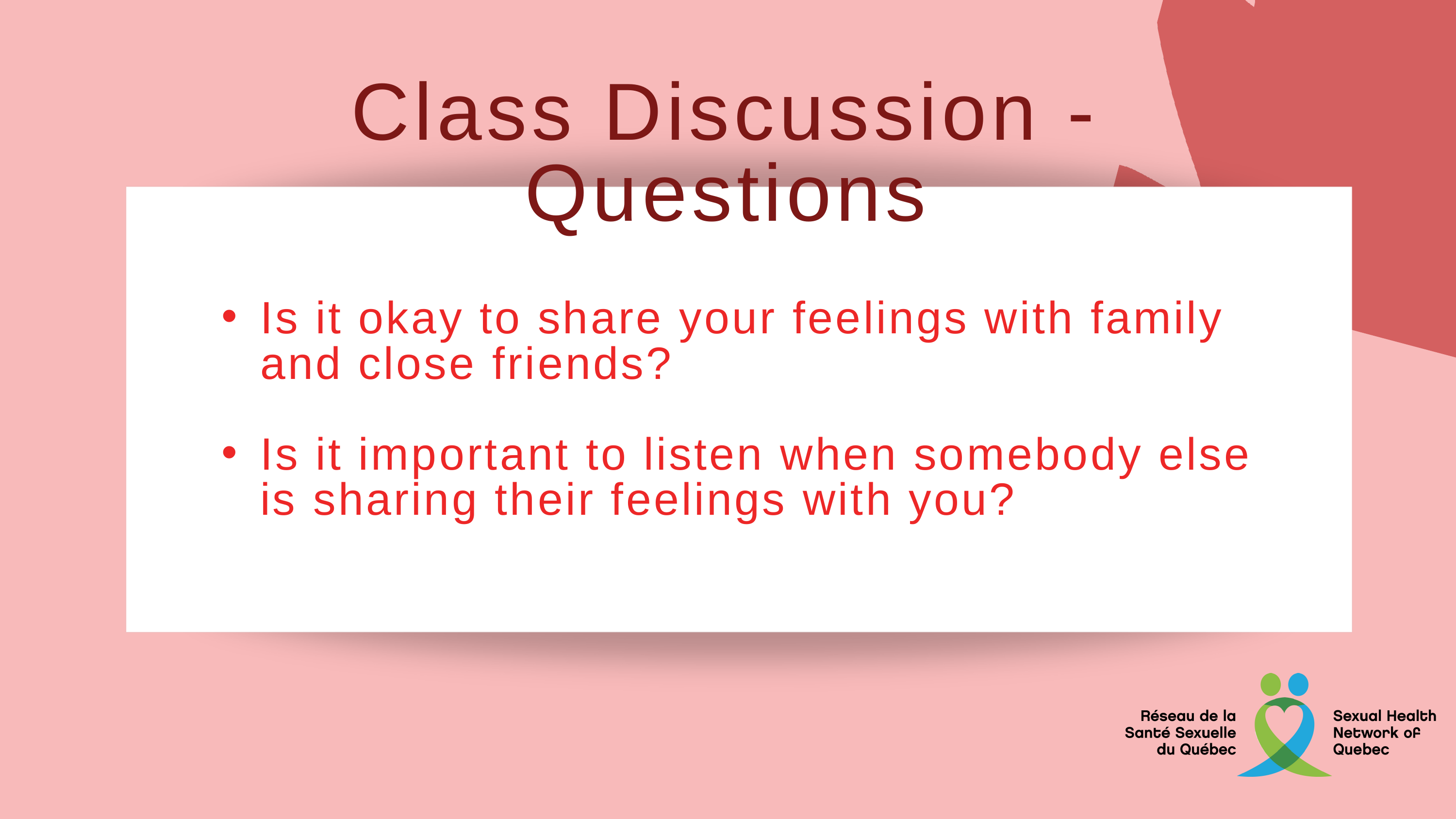

Class Discussion - Questions

Is it okay to share your feelings with family and close friends?

Is it important to listen when somebody else is sharing their feelings with you?